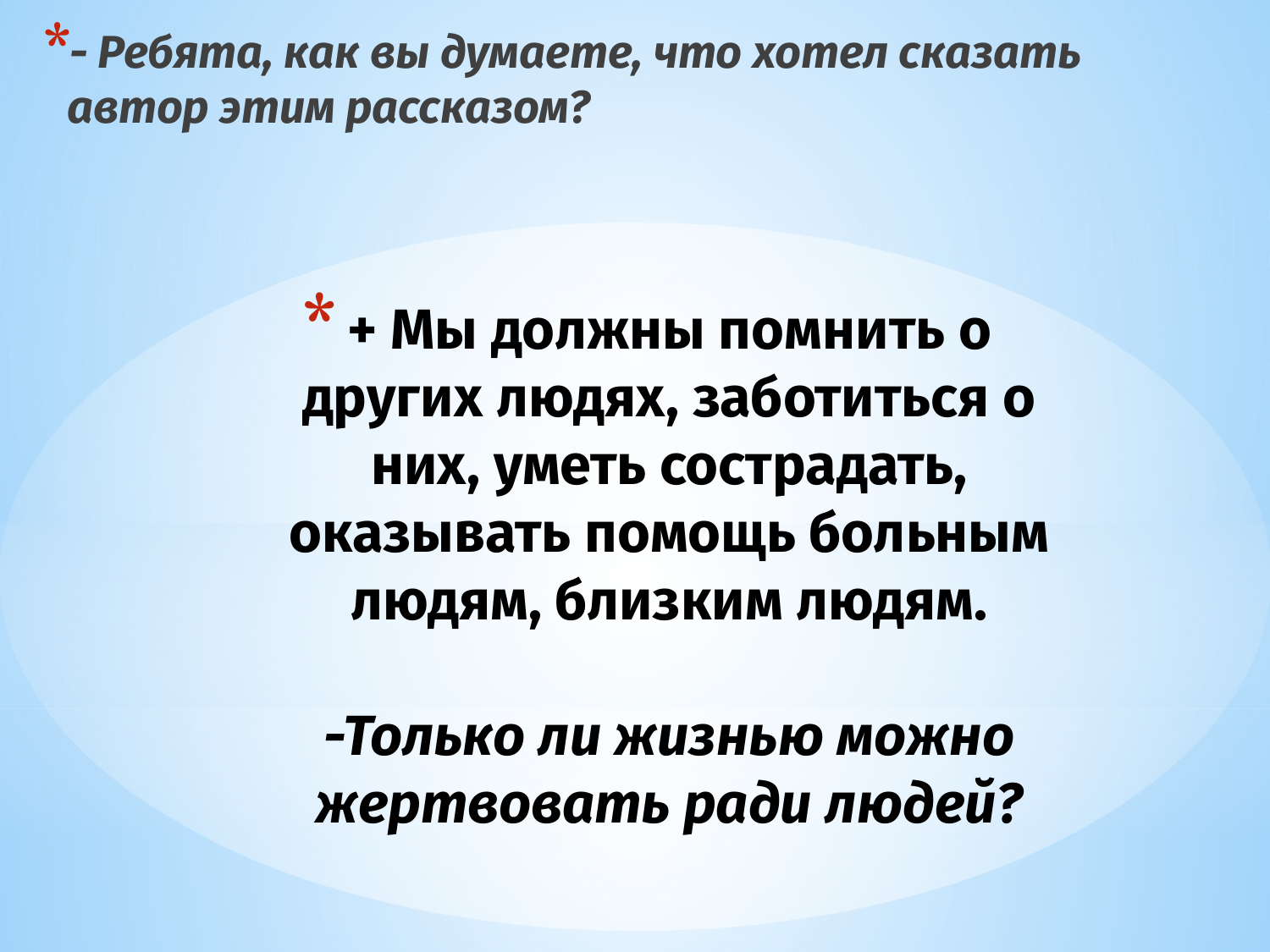

- Ребята, как вы думаете, что хотел сказать автор этим рассказом?
# + Мы должны помнить о других людях, заботиться о них, уметь сострадать, оказывать помощь больным людям, близким людям. -Только ли жизнью можно жертвовать ради людей?